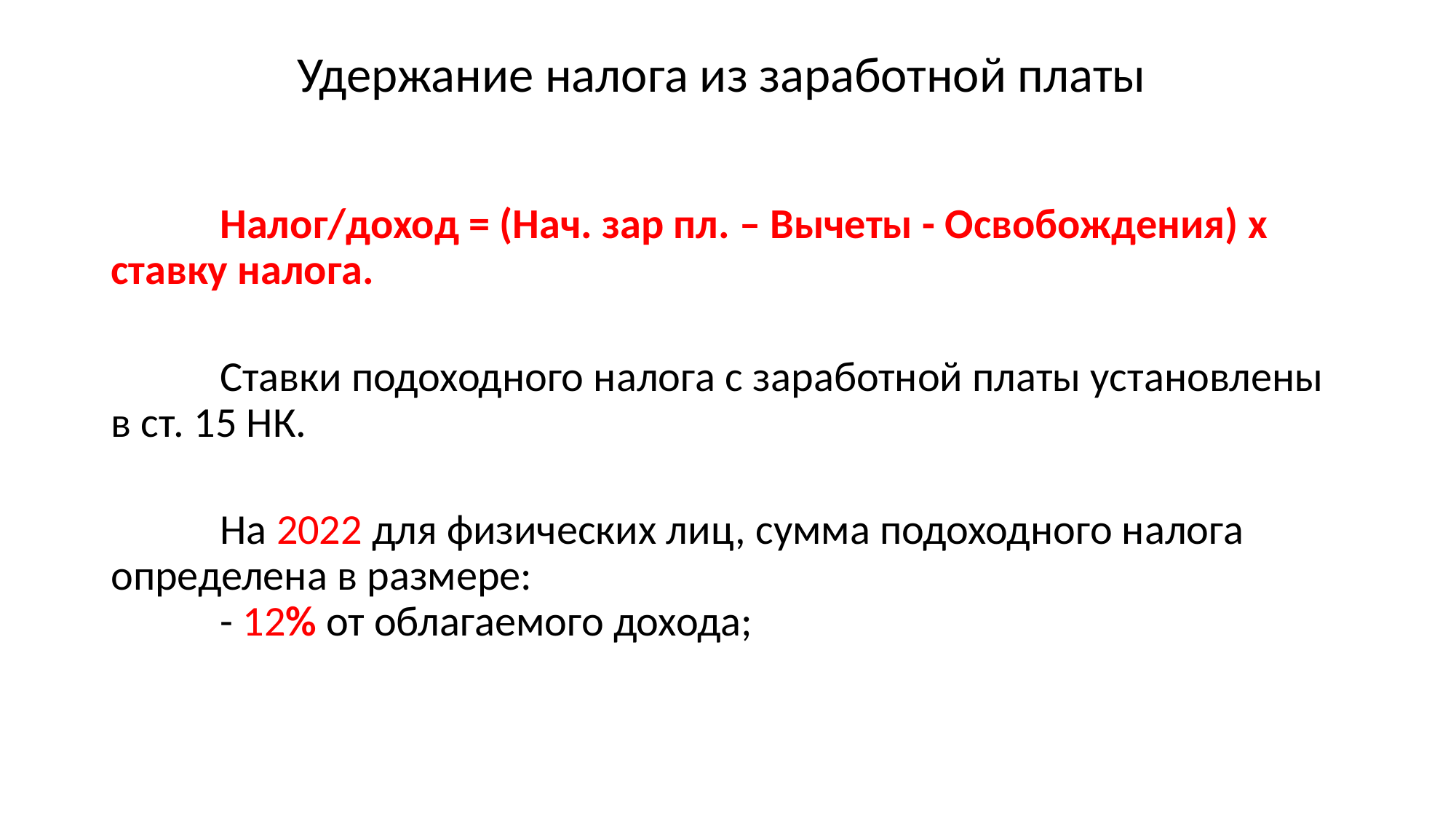

# Удержание налога из заработной платы
	Налог/доход = (Нач. зар пл. – Вычеты - Освобождения) x ставку налога.
	Ставки подоходного налога с заработной платы установлены в ст. 15 НК.
	На 2022 для физических лиц, сумма подоходного налога определена в размере:
	- 12% от облагаемого дохода;